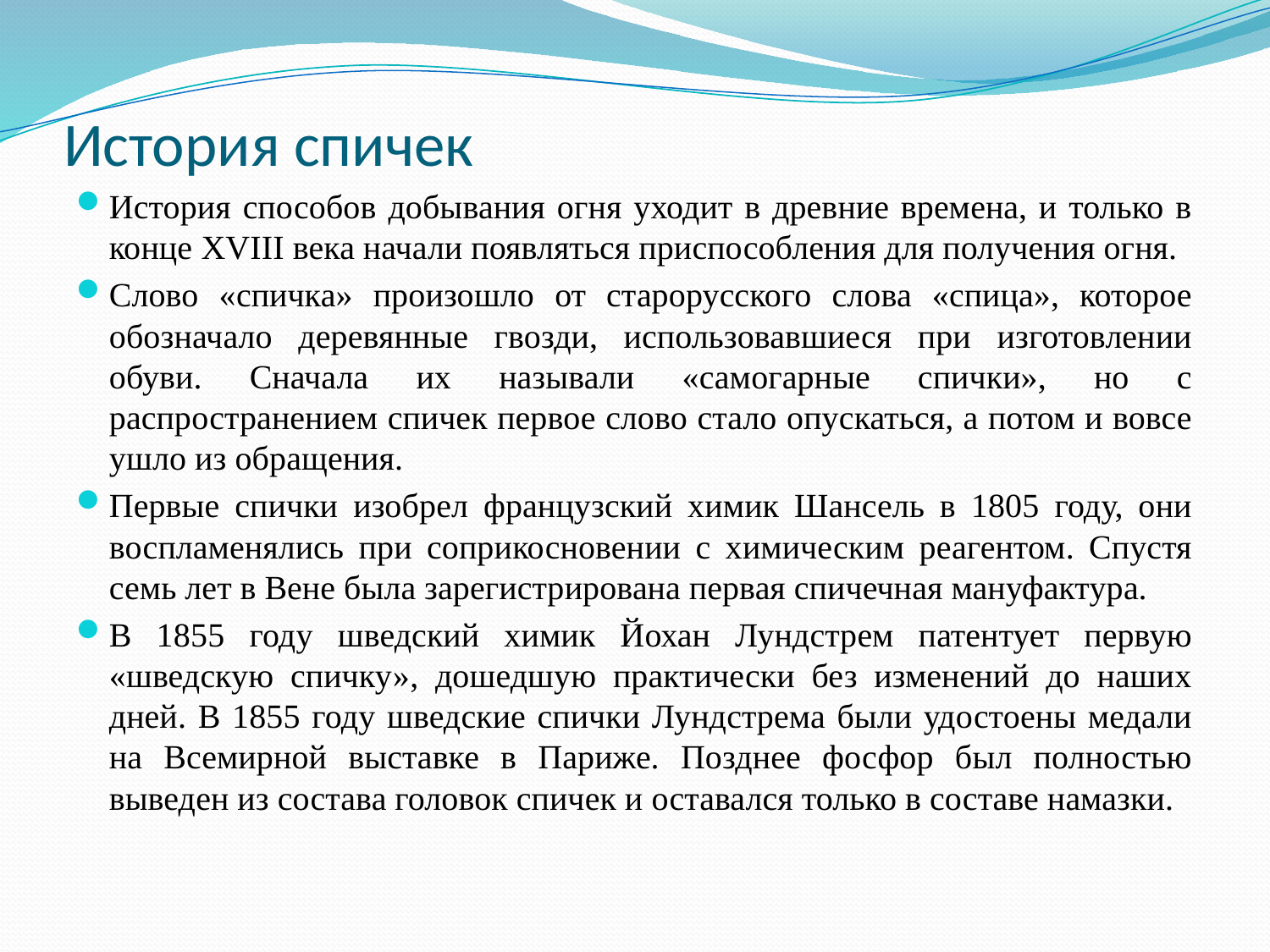

# История спичек
История способов добывания огня уходит в древние времена, и только в конце XVIII века начали появляться приспособления для получения огня.
Слово «спичка» произошло от старорусского слова «спица», которое обозначало деревянные гвозди, использовавшиеся при изготовлении обуви. Сначала их называли «самогарные спички», но с распространением спичек первое слово стало опускаться, а потом и вовсе ушло из обращения.
Первые спички изобрел французский химик Шансель в 1805 году, они воспламенялись при соприкосновении с химическим реагентом. Спустя семь лет в Вене была зарегистрирована первая спичечная мануфактура.
В 1855 году шведский химик Йохан Лундстрем патентует первую «шведскую спичку», дошедшую практически без изменений до наших дней. В 1855 году шведские спички Лундстрема были удостоены медали на Всемирной выставке в Париже. Позднее фосфор был полностью выведен из состава головок спичек и оставался только в составе намазки.